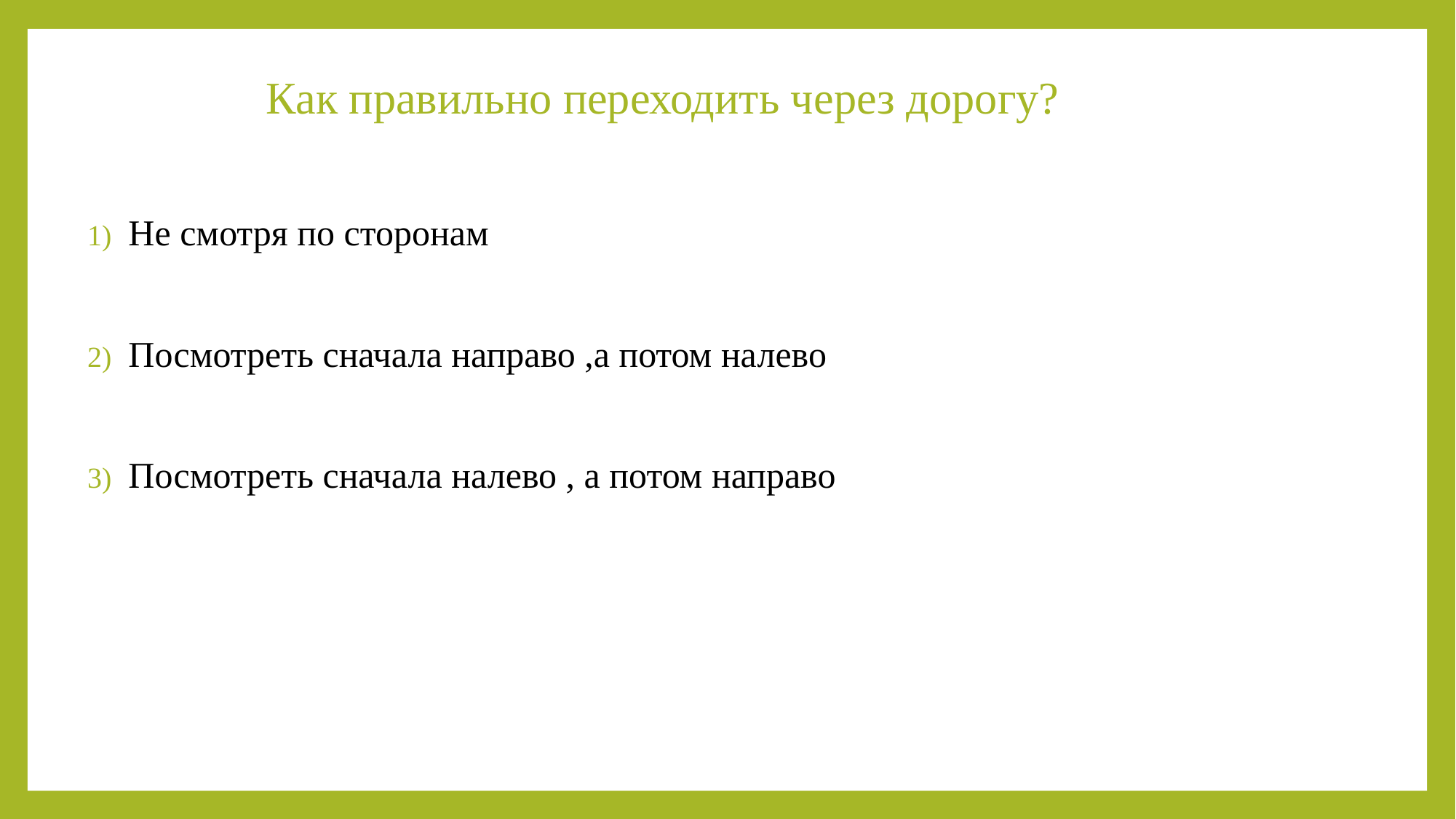

# Как правильно переходить через дорогу?
Не смотря по сторонам

Посмотреть сначала направо ,а потом налево

Посмотреть сначала налево , а потом направо